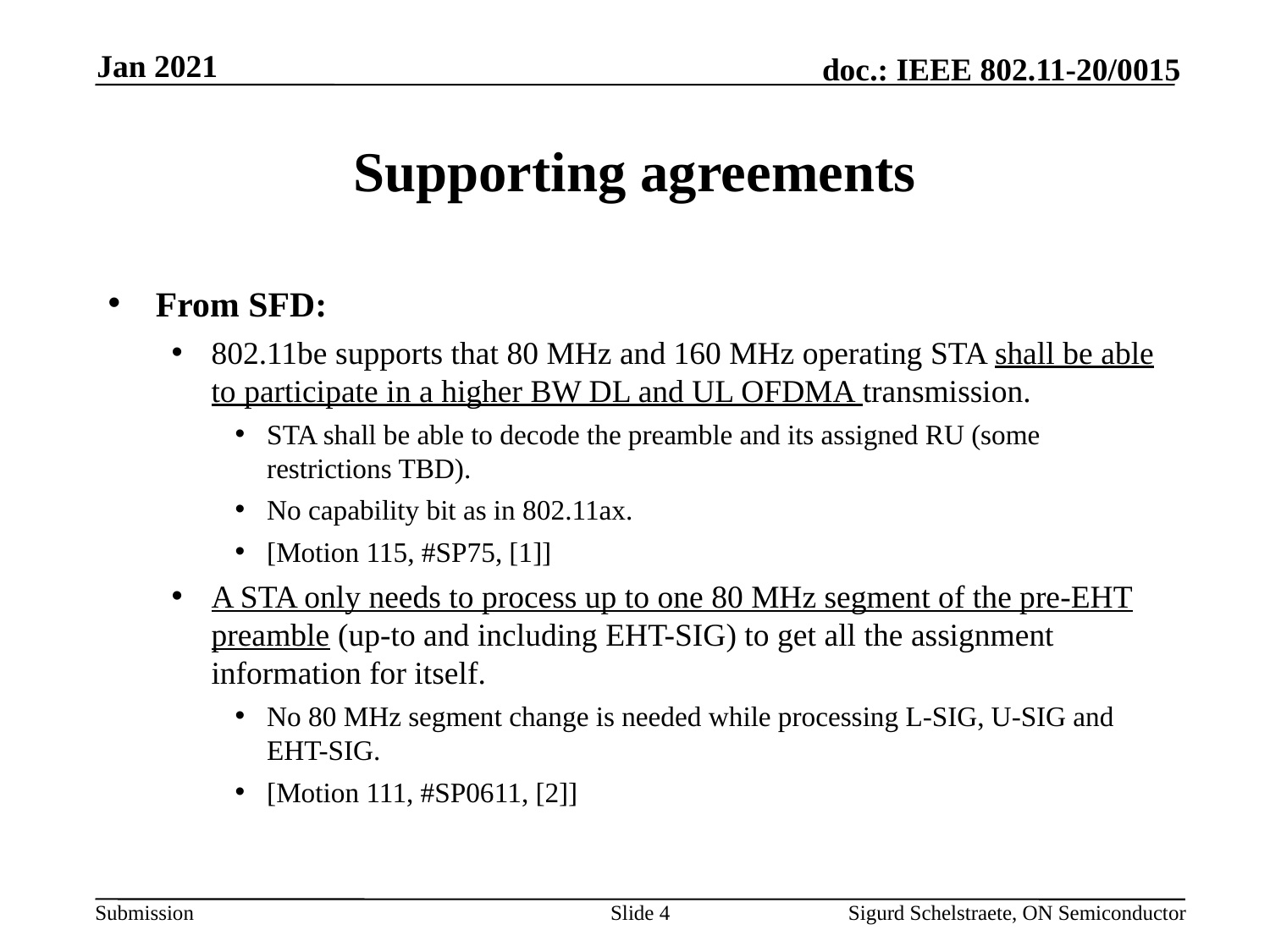

Jan 2021
# Supporting agreements
From SFD:
802.11be supports that 80 MHz and 160 MHz operating STA shall be able to participate in a higher BW DL and UL OFDMA transmission.
STA shall be able to decode the preamble and its assigned RU (some restrictions TBD).
No capability bit as in 802.11ax.
[Motion 115, #SP75, [1]]
A STA only needs to process up to one 80 MHz segment of the pre-EHT preamble (up-to and including EHT-SIG) to get all the assignment information for itself.
No 80 MHz segment change is needed while processing L-SIG, U-SIG and EHT-SIG.
[Motion 111, #SP0611, [2]]

Slide 4
Sigurd Schelstraete, ON Semiconductor